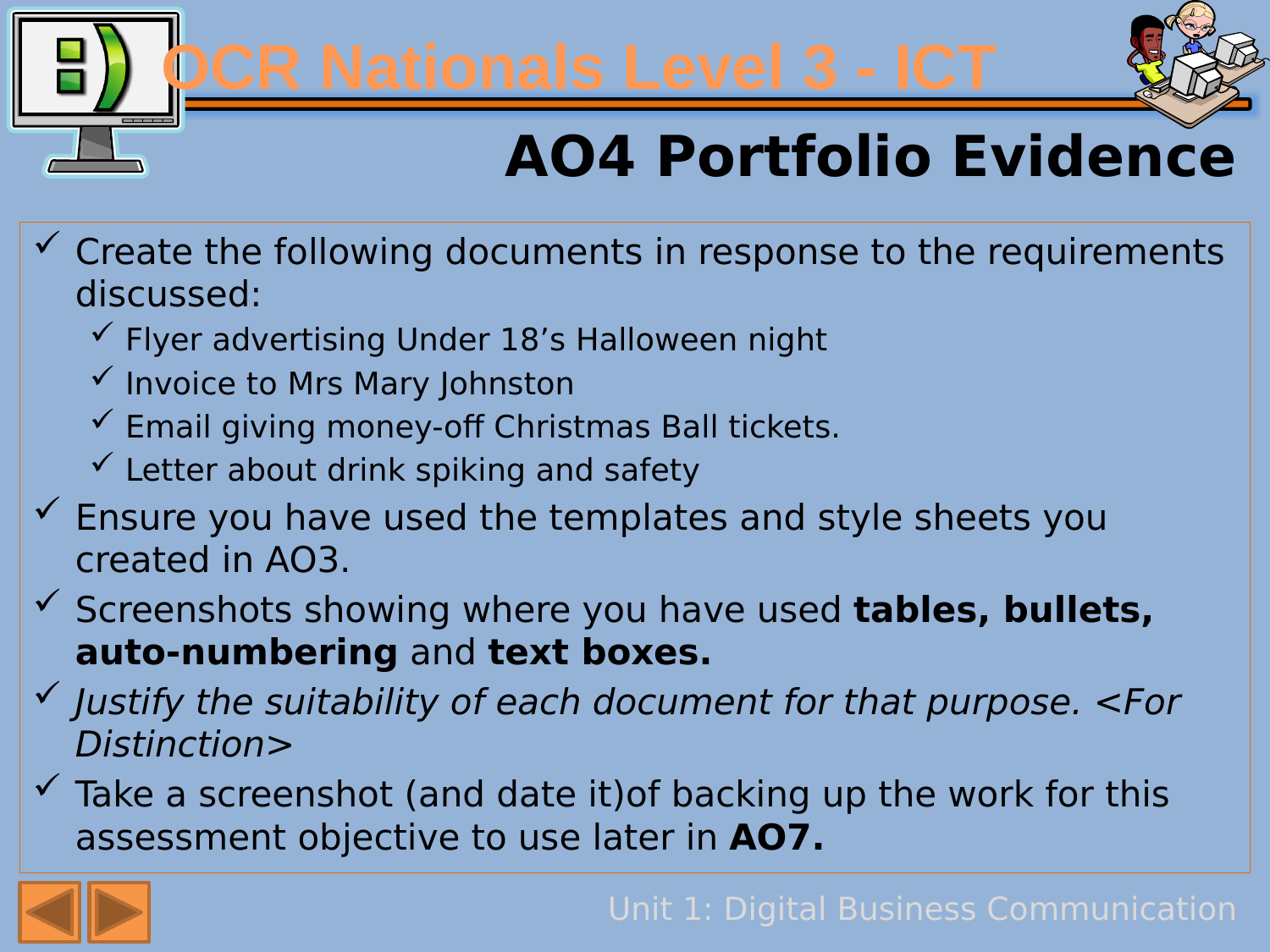

# AO4 Portfolio Evidence
Create the following documents in response to the requirements discussed:
Flyer advertising Under 18’s Halloween night
Invoice to Mrs Mary Johnston
Email giving money-off Christmas Ball tickets.
Letter about drink spiking and safety
Ensure you have used the templates and style sheets you created in AO3.
Screenshots showing where you have used tables, bullets, auto-numbering and text boxes.
Justify the suitability of each document for that purpose. <For Distinction>
Take a screenshot (and date it)of backing up the work for this assessment objective to use later in AO7.